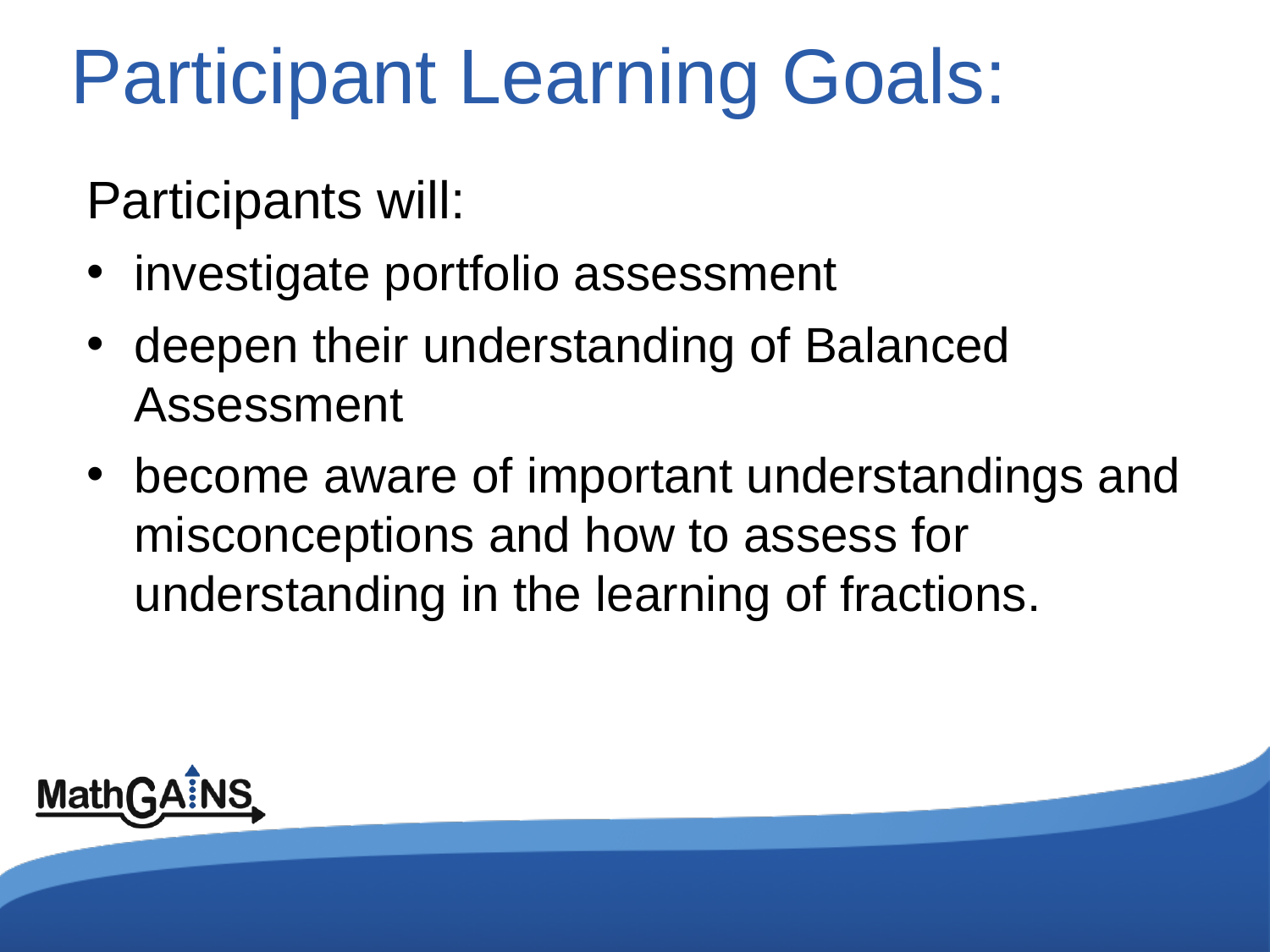

# Participant Learning Goals:
Participants will:
investigate portfolio assessment
deepen their understanding of Balanced Assessment
become aware of important understandings and misconceptions and how to assess for understanding in the learning of fractions.